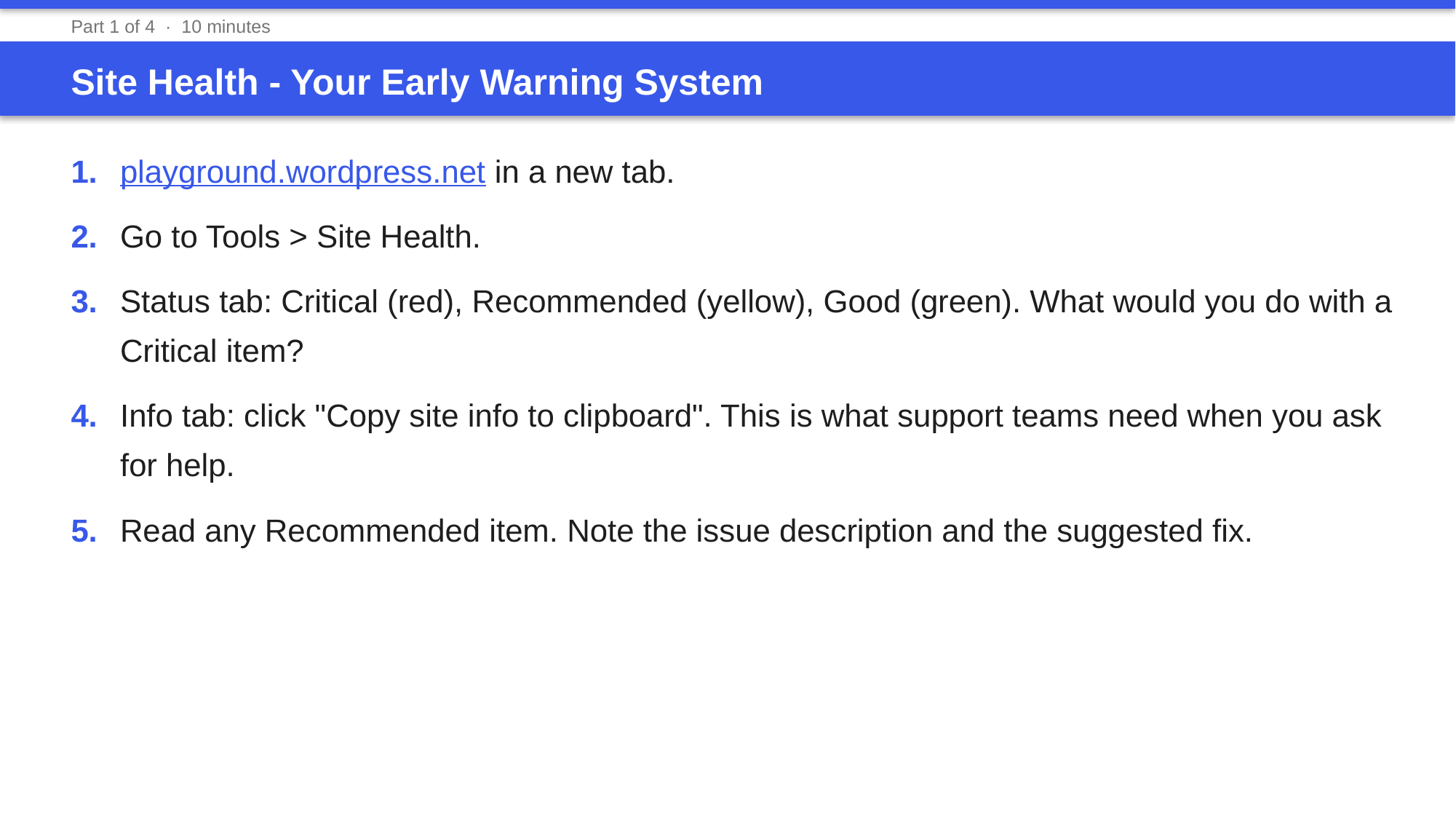

Part 1 of 4  ·  10 minutes

Site Health - Your Early Warning System
1.	playground.wordpress.net in a new tab.
2.	Go to Tools > Site Health.
3.	Status tab: Critical (red), Recommended (yellow), Good (green). What would you do with a Critical item?
4.	Info tab: click "Copy site info to clipboard". This is what support teams need when you ask for help.
5.	Read any Recommended item. Note the issue description and the suggested fix.